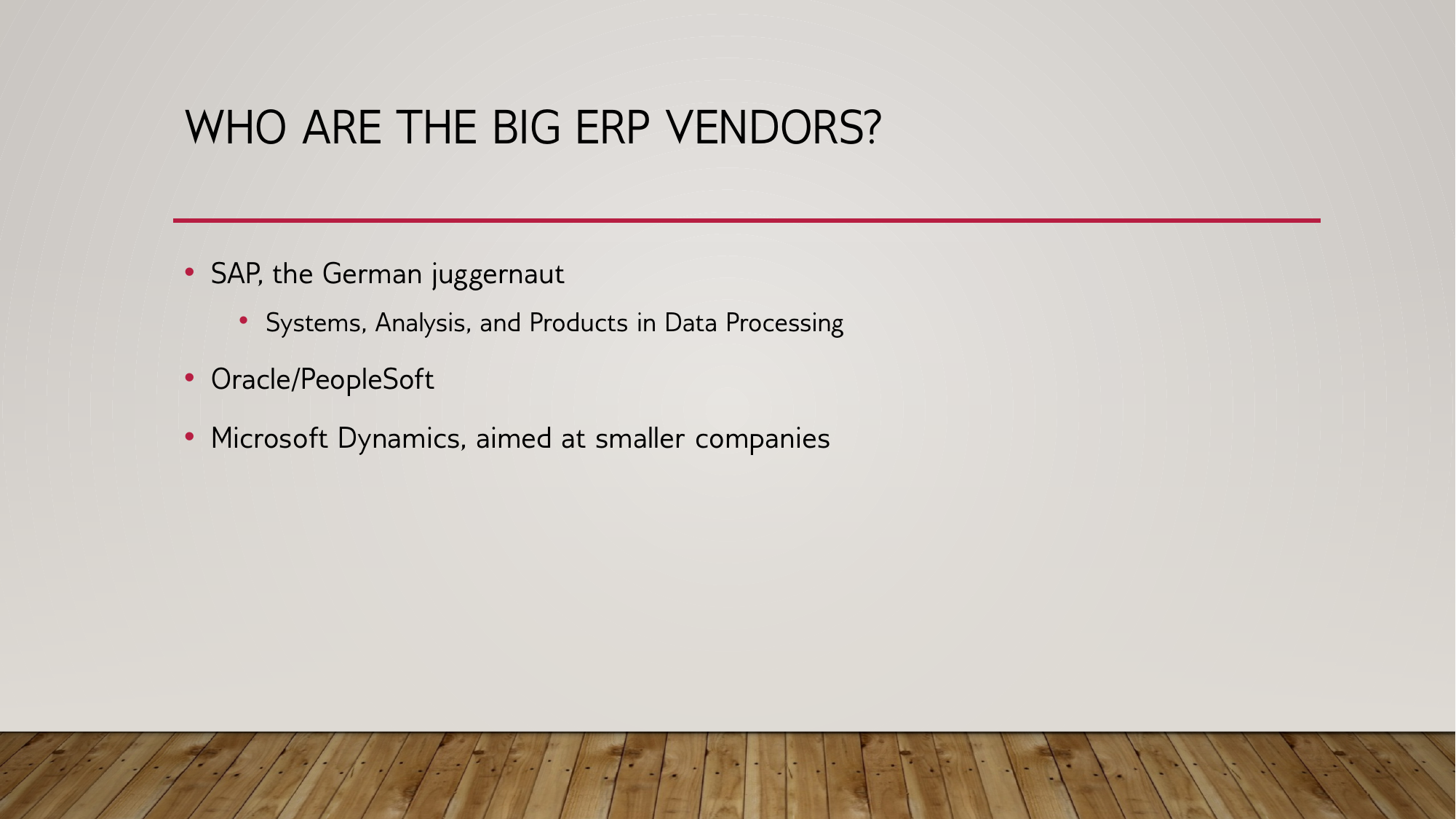

# Who are the big ERP vendors?
SAP, the German juggernaut
Systems, Analysis, and Products in Data Processing
Oracle/PeopleSoft
Microsoft Dynamics, aimed at smaller companies